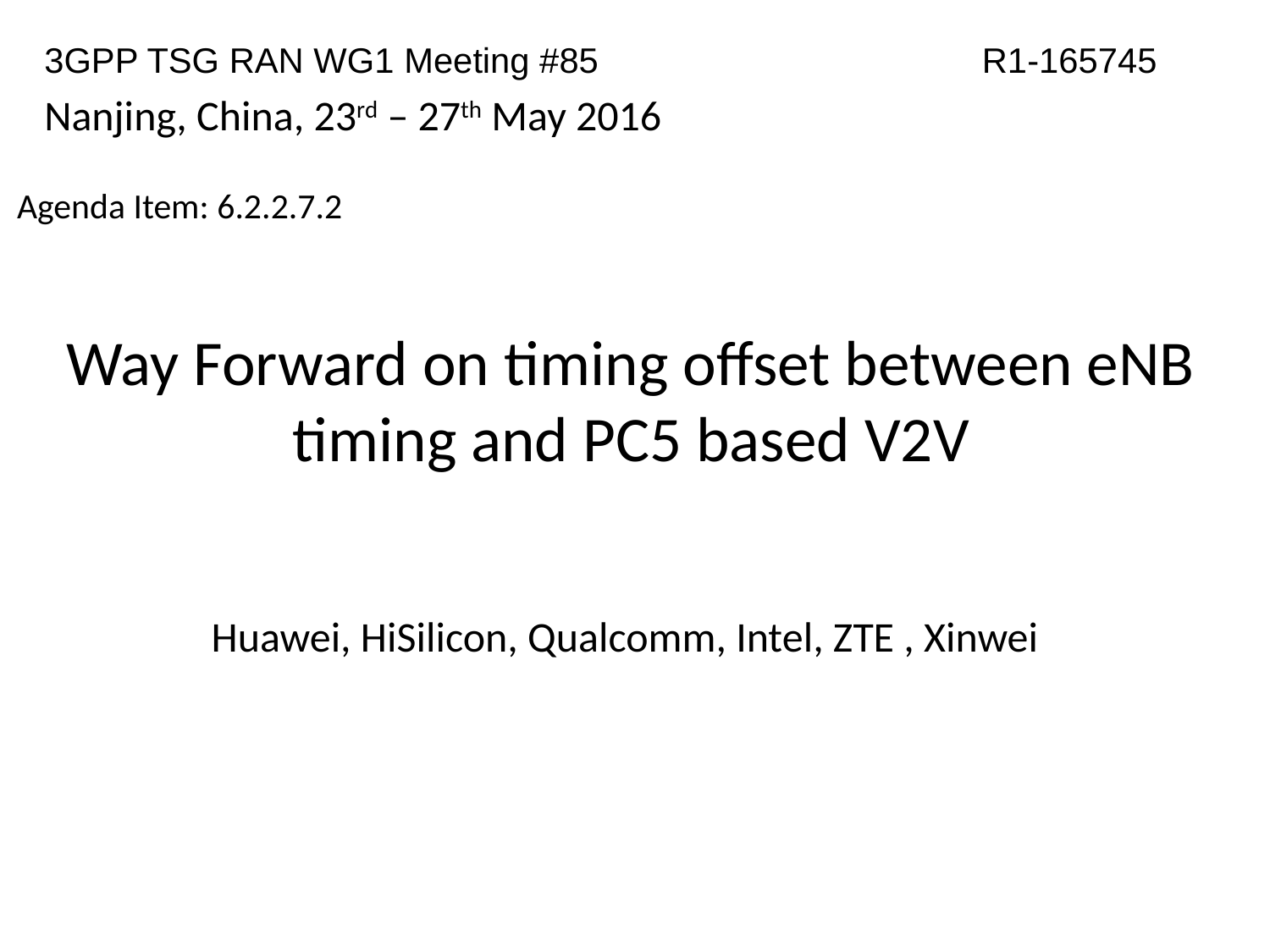

3GPP TSG RAN WG1 Meeting #85            		     R1-165745
Nanjing, China, 23rd – 27th May 2016

Agenda Item: 6.2.2.7.2
# Way Forward on timing offset between eNB timing and PC5 based V2V

Huawei, HiSilicon, Qualcomm, Intel, ZTE , Xinwei